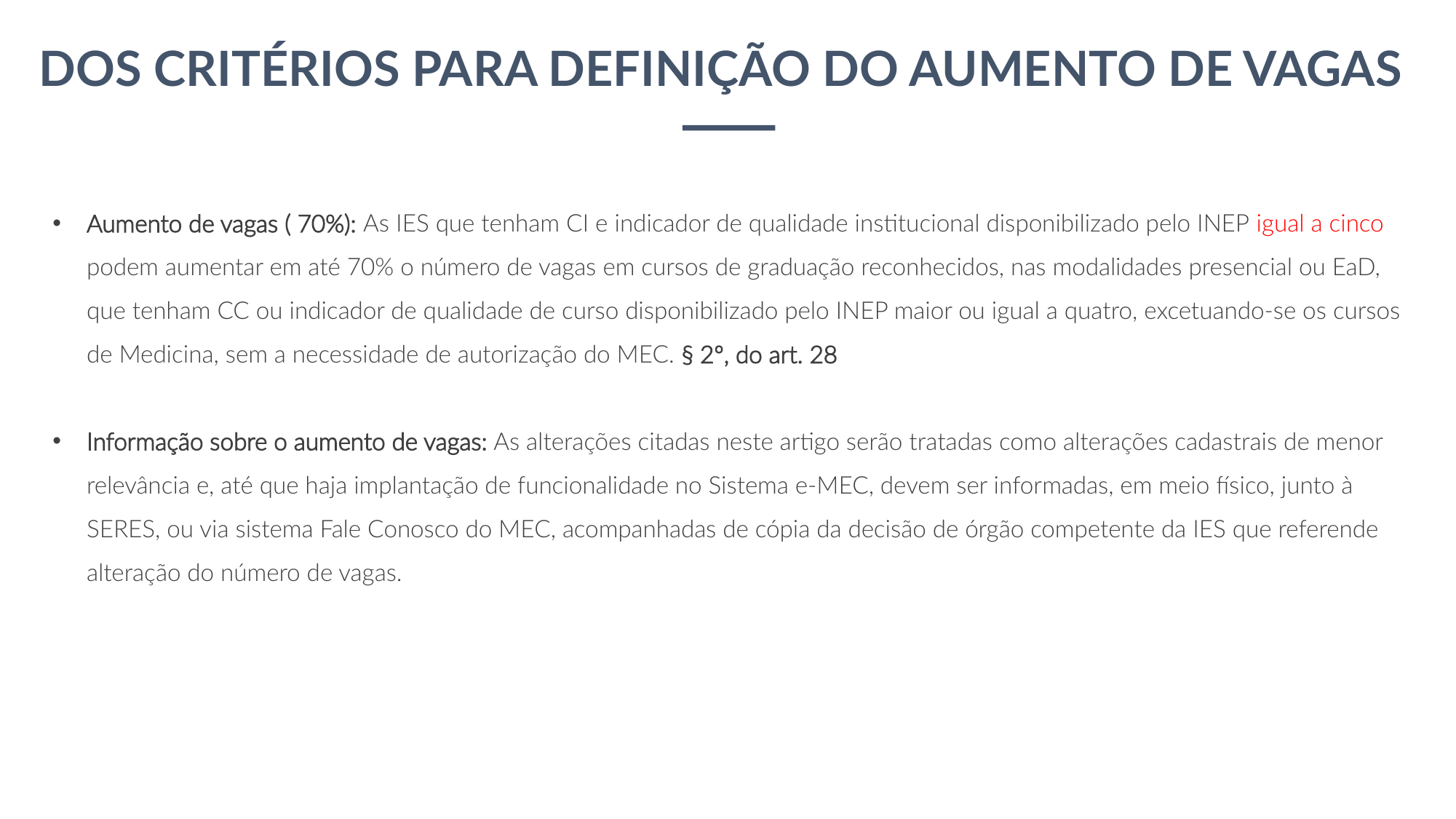

DOS CRITÉRIOS PARA DEFINIÇÃO DO AUMENTO DE VAGAS

Aumento de vagas ( 70%): As IES que tenham CI e indicador de qualidade institucional disponibilizado pelo INEP igual a cinco podem aumentar em até 70% o número de vagas em cursos de graduação reconhecidos, nas modalidades presencial ou EaD, que tenham CC ou indicador de qualidade de curso disponibilizado pelo INEP maior ou igual a quatro, excetuando-se os cursos de Medicina, sem a necessidade de autorização do MEC. § 2º, do art. 28

Informação sobre o aumento de vagas: As alterações citadas neste artigo serão tratadas como alterações cadastrais de menor relevância e, até que haja implantação de funcionalidade no Sistema e-MEC, devem ser informadas, em meio físico, junto à SERES, ou via sistema Fale Conosco do MEC, acompanhadas de cópia da decisão de órgão competente da IES que referende alteração do número de vagas.